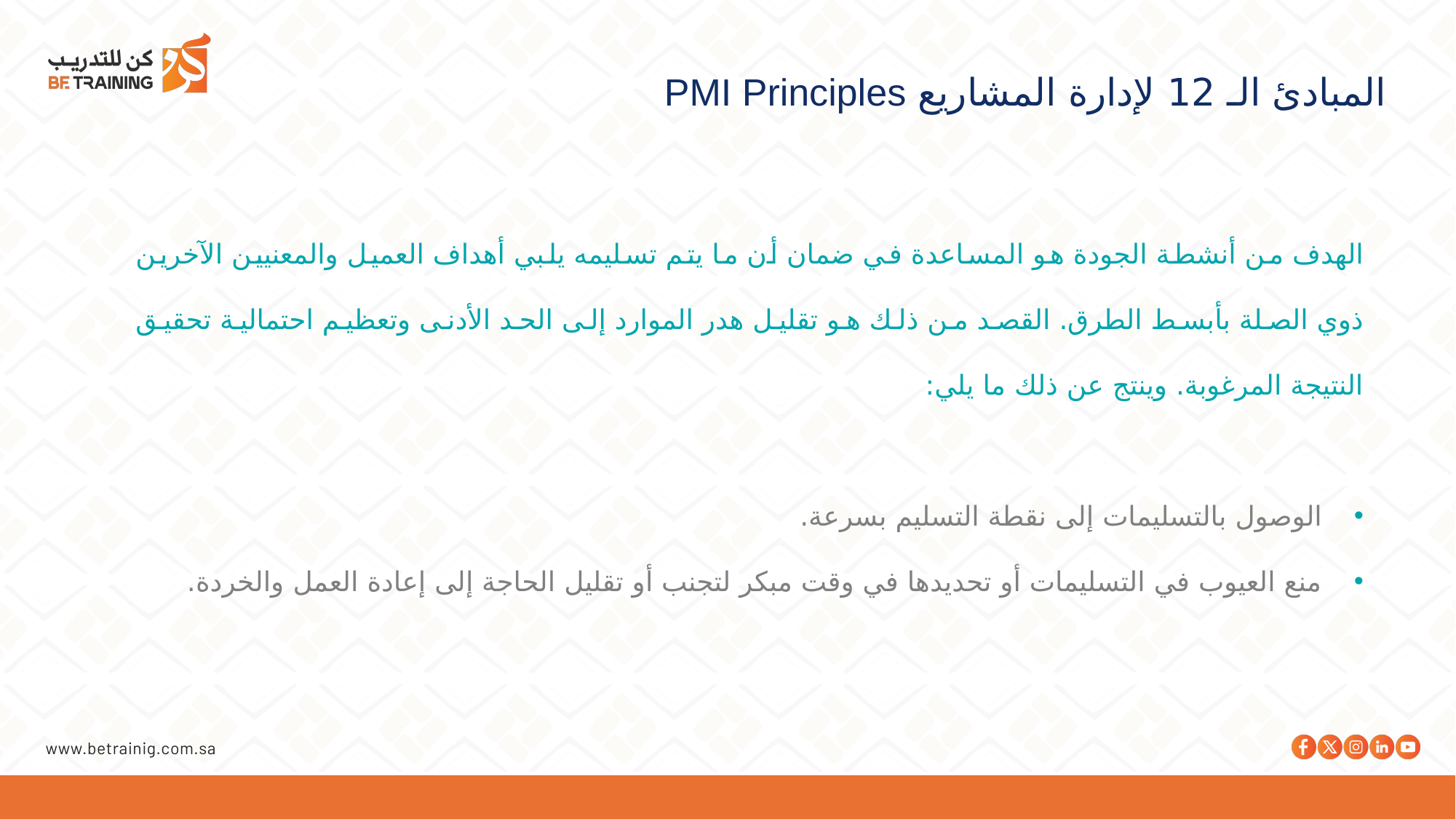

المبادئ الـ 12 لإدارة المشاريع PMI Principles
الهدف من أنشطة الجودة هو المساعدة في ضمان أن ما يتم تسليمه يلبي أهداف العميل والمعنيين الآخرين ذوي الصلة بأبسط الطرق. القصد من ذلك هو تقليل هدر الموارد إلى الحد الأدنى وتعظيم احتمالية تحقيق النتيجة المرغوبة. وينتج عن ذلك ما يلي:

الوصول بالتسليمات إلى نقطة التسليم بسرعة.
منع العيوب في التسليمات أو تحديدها في وقت مبكر لتجنب أو تقليل الحاجة إلى إعادة العمل والخردة.